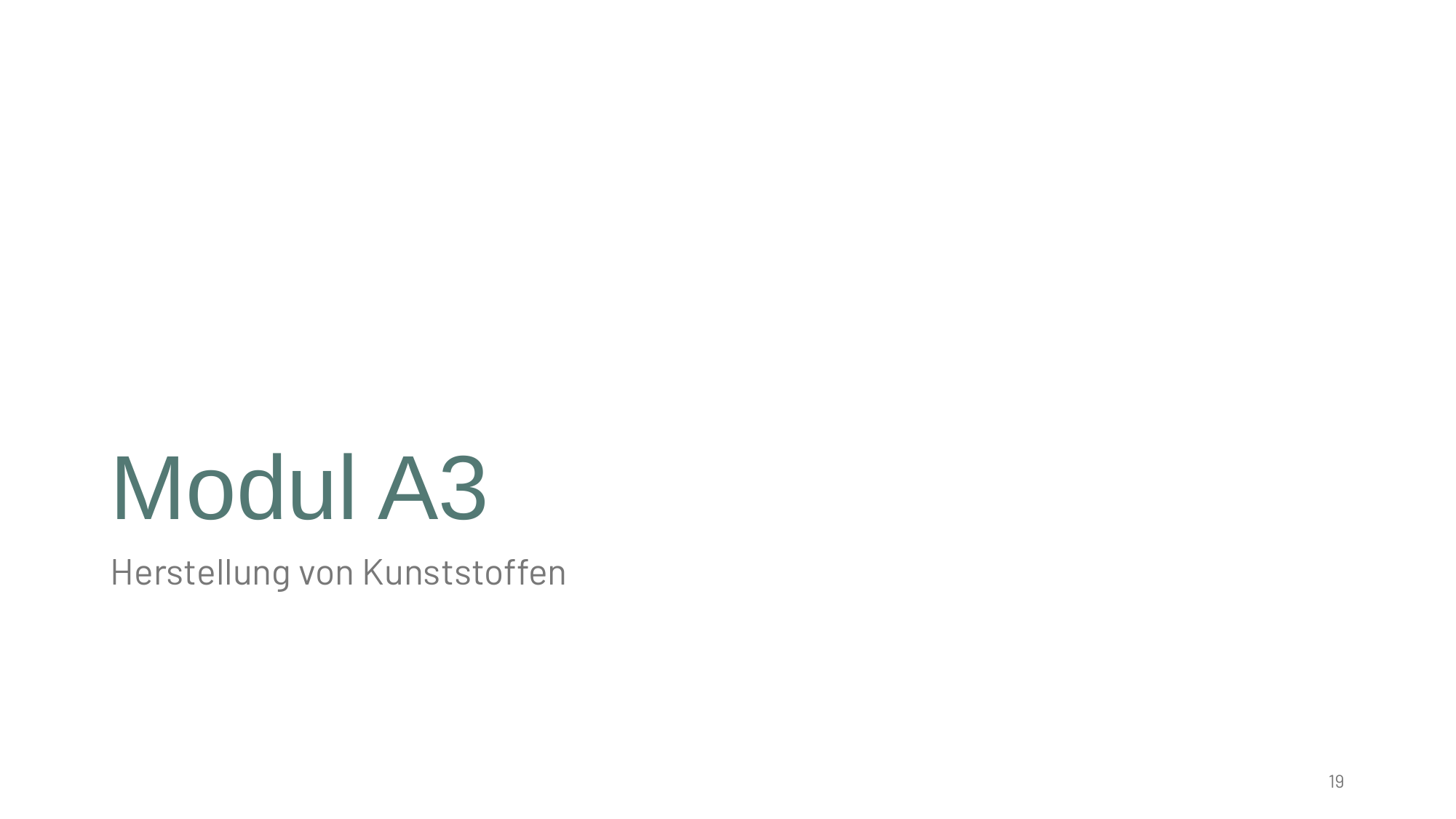

# Modul A3
Herstellung von Kunststoffen
19